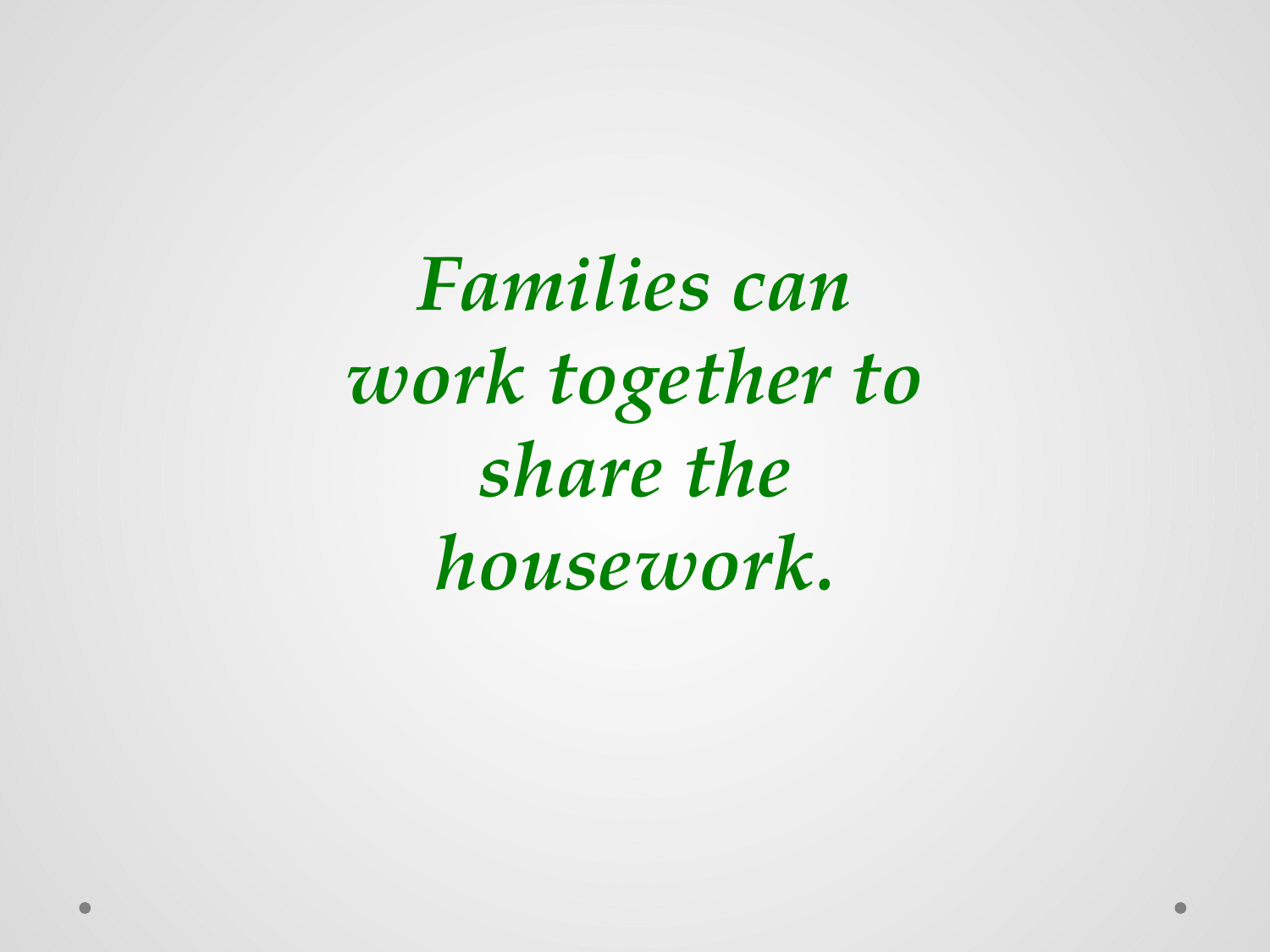

Families can work together to share the housework.